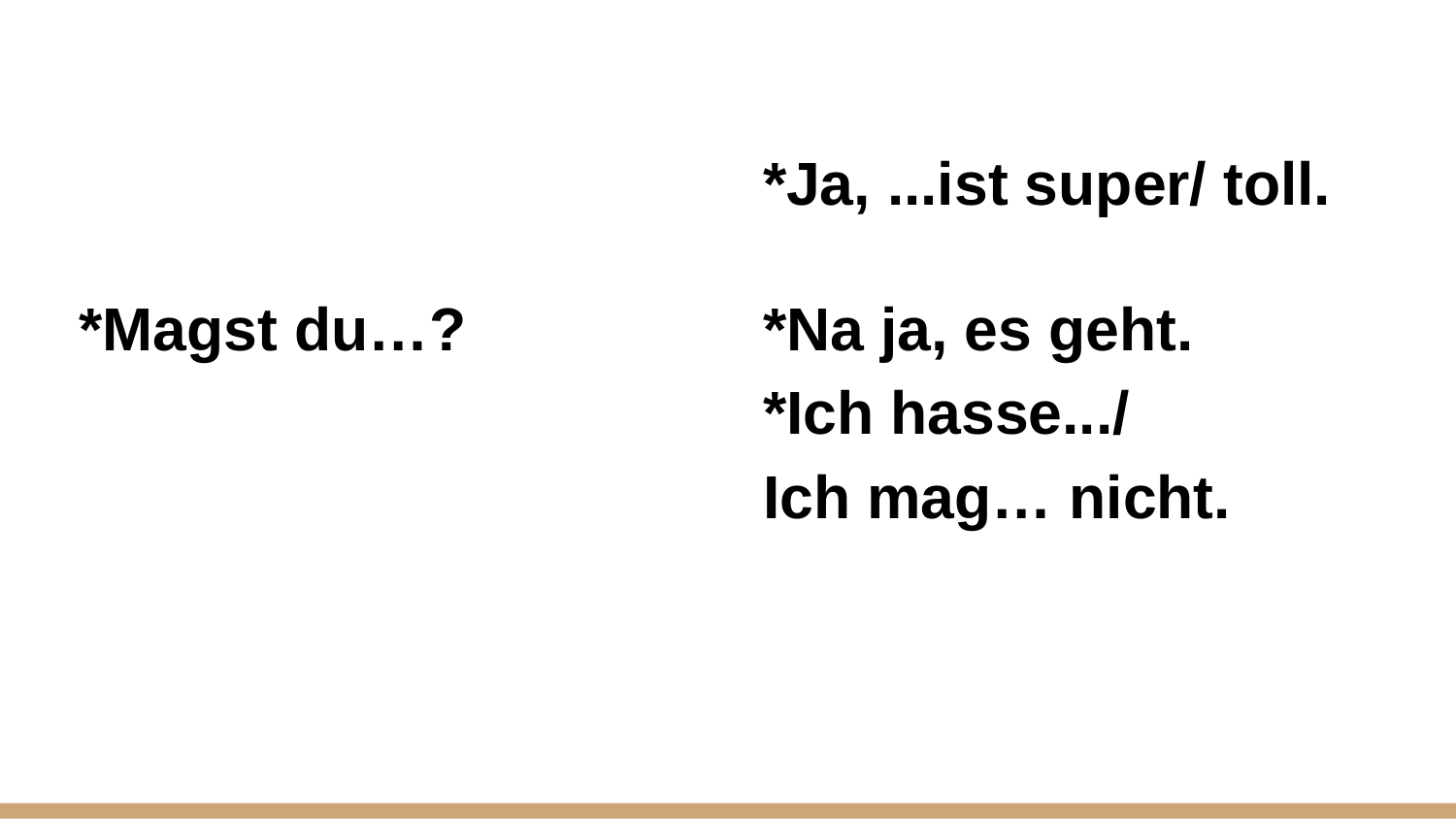

*Magst du…?

*Ja, ...ist super/ toll.
*Na ja, es geht.
*Ich hasse.../
Ich mag… nicht.